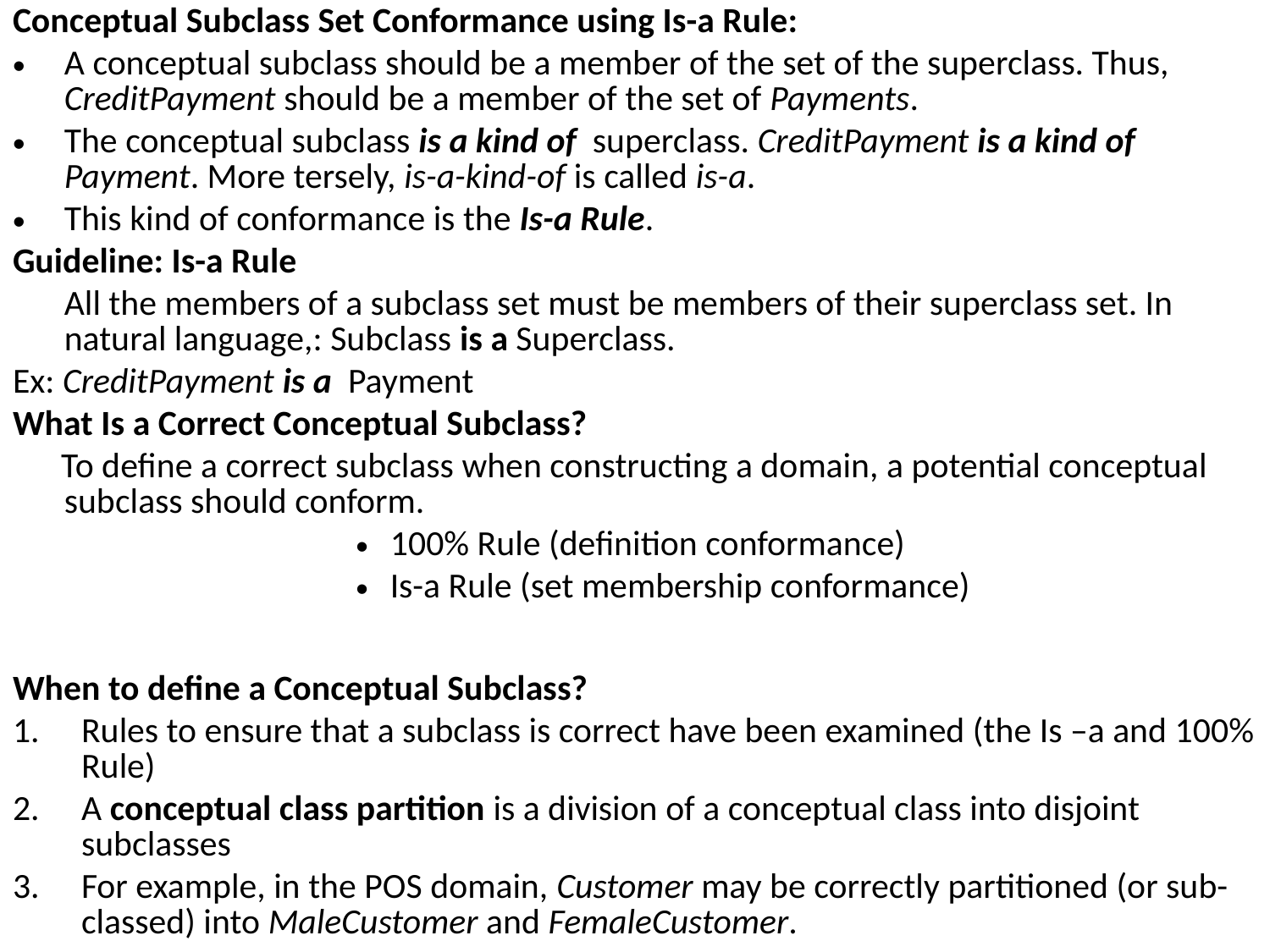

Conceptual Subclass Set Conformance using Is-a Rule:
A conceptual subclass should be a member of the set of the superclass. Thus, CreditPayment should be a member of the set of Payments.
The conceptual subclass is a kind of  superclass. CreditPayment is a kind of Payment. More tersely, is-a-kind-of is called is-a.
This kind of conformance is the Is-a Rule.
Guideline: Is-a Rule
	All the members of a subclass set must be members of their superclass set. In natural language,: Subclass is a Superclass.
Ex: CreditPayment is a  Payment
What Is a Correct Conceptual Subclass?
      To define a correct subclass when constructing a domain, a potential conceptual subclass should conform.
100% Rule (definition conformance)
Is-a Rule (set membership conformance)

When to define a Conceptual Subclass?
Rules to ensure that a subclass is correct have been examined (the Is –a and 100% Rule)
A conceptual class partition is a division of a conceptual class into disjoint subclasses
For example, in the POS domain, Customer may be correctly partitioned (or sub-classed) into MaleCustomer and FemaleCustomer.